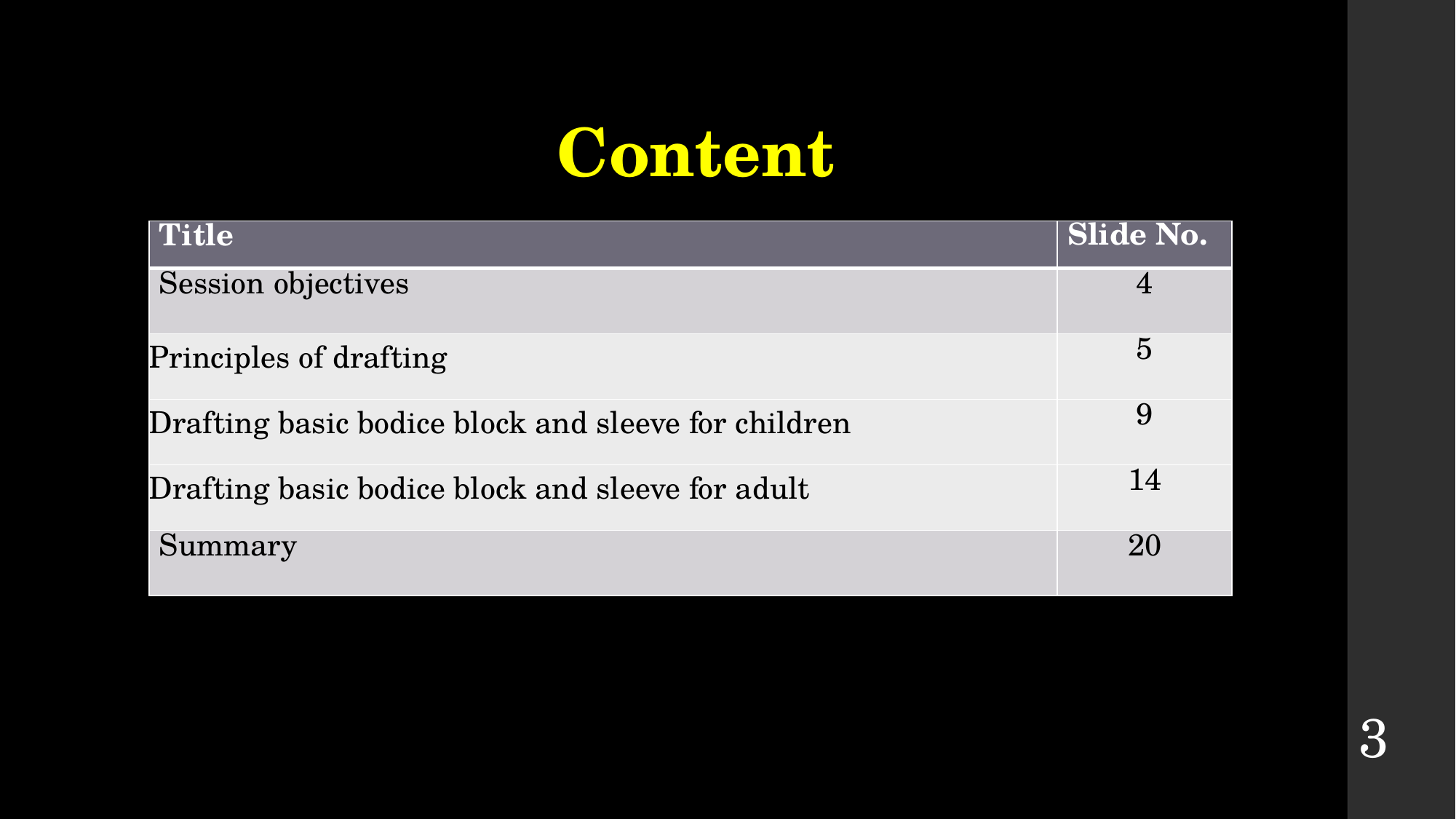

# Content
| Title | Slide No. |
| --- | --- |
| Session objectives | 4 |
| Principles of drafting | 5 |
| Drafting basic bodice block and sleeve for children | 9 |
| Drafting basic bodice block and sleeve for adult | 14 |
| Summary | 20 |
3